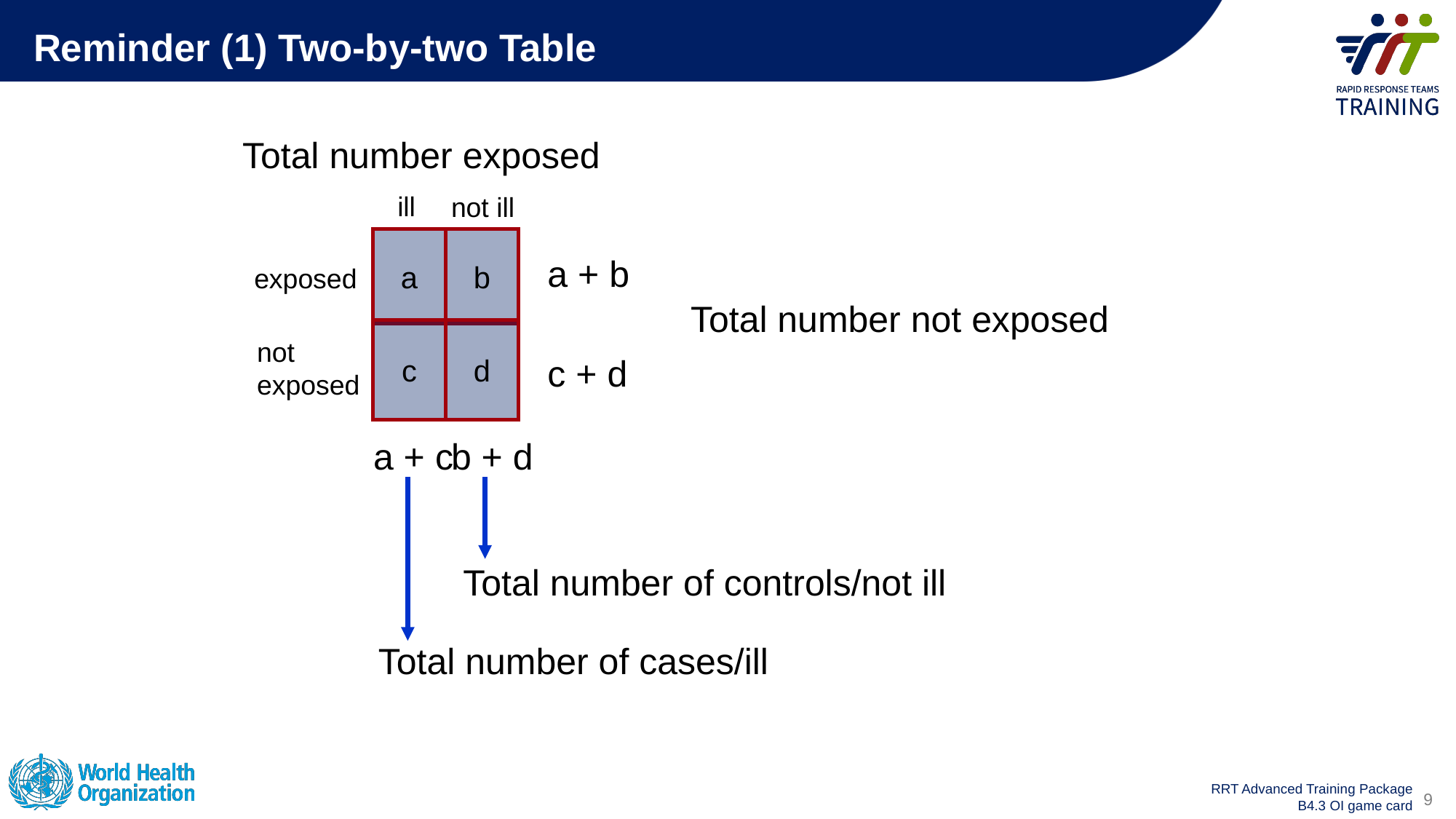

Reminder (1) Two-by-two Table
Total number exposed
ill
not ill

a

b
exposed

c

d
not exposed
a + b
Total number not exposed
c + d
a + c
b + d

Total number of controls/not ill
Total number of cases/ill